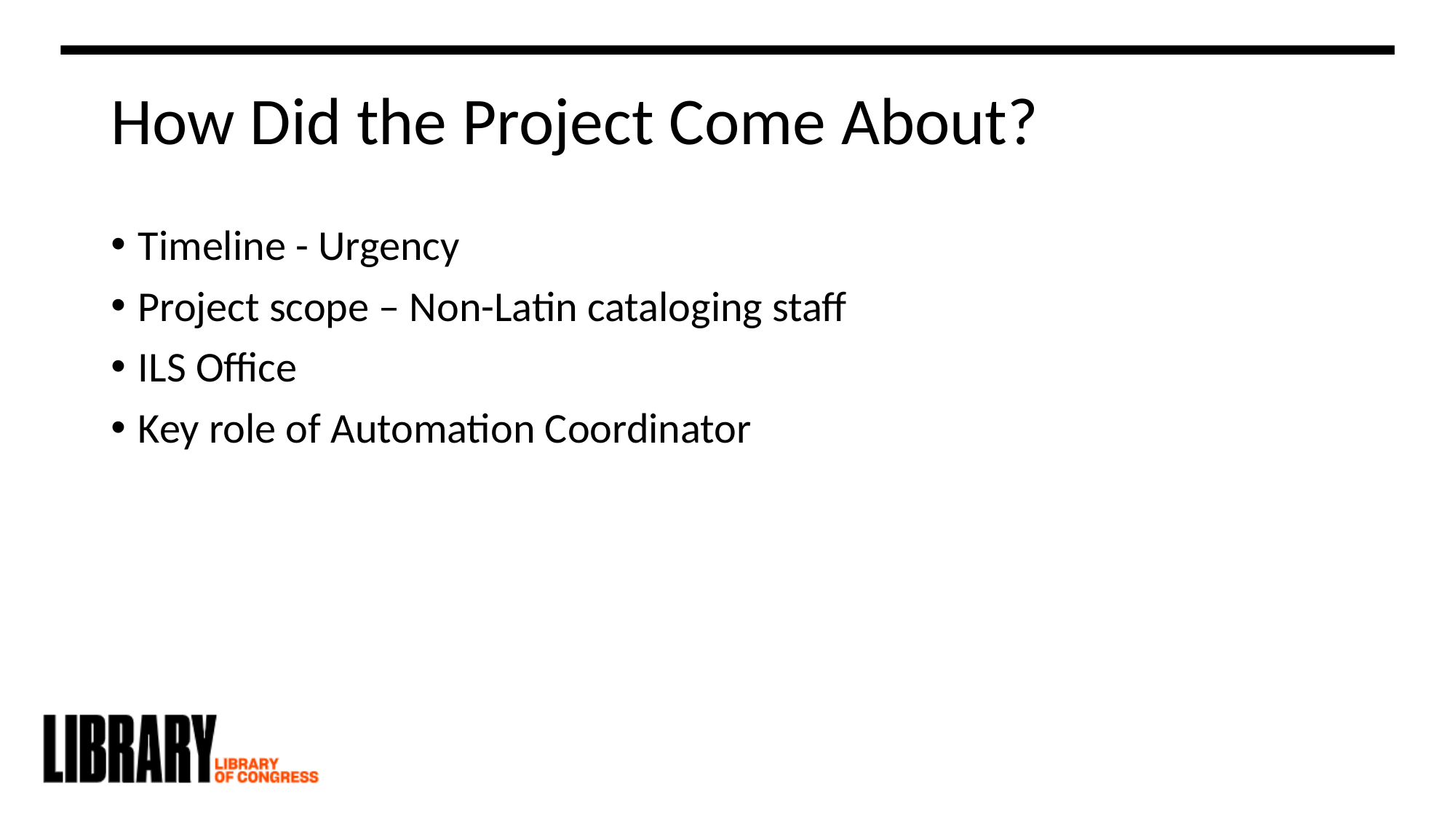

# How Did the Project Come About?
Timeline - Urgency
Project scope – Non-Latin cataloging staff
ILS Office
Key role of Automation Coordinator